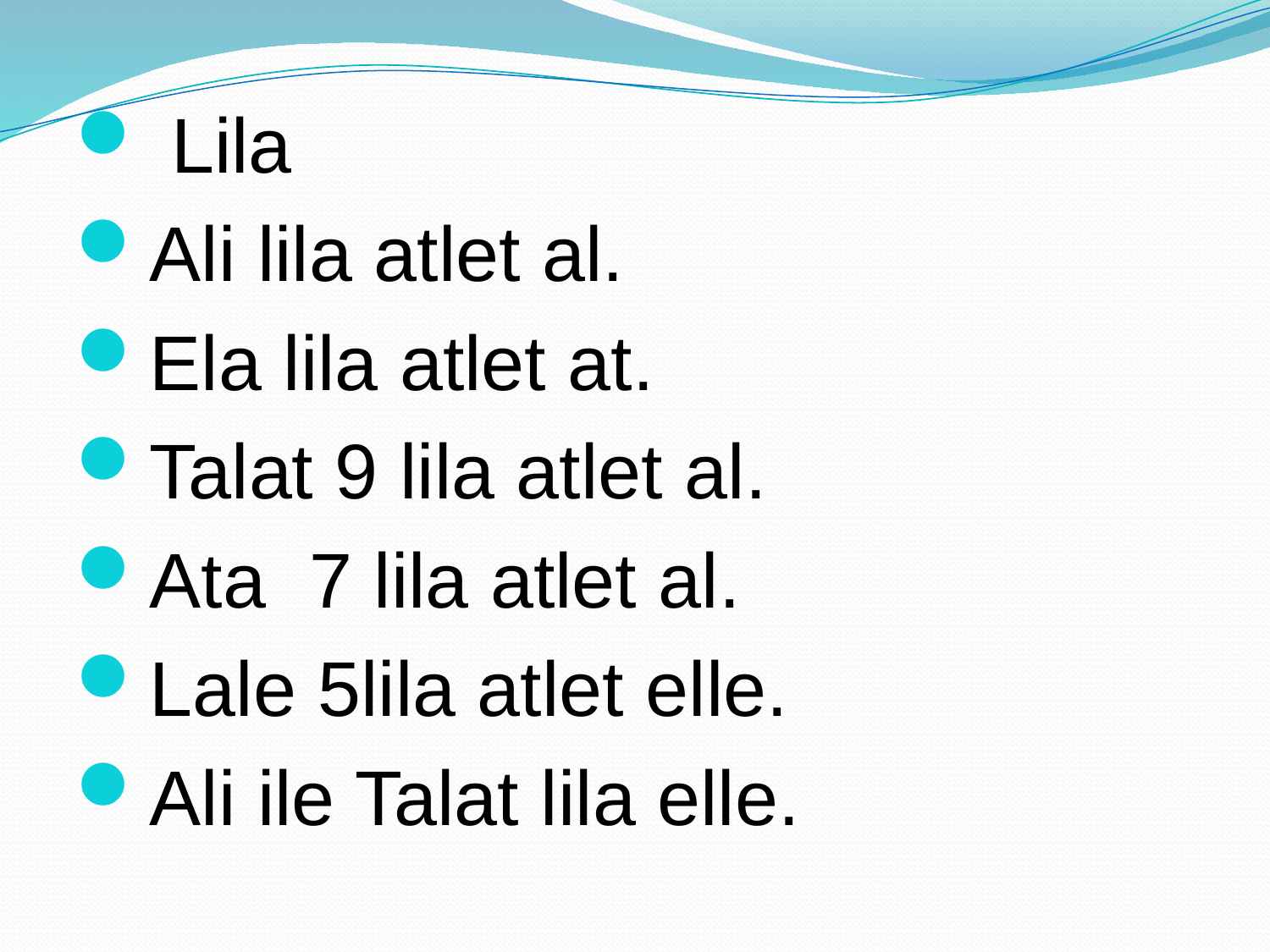

Lila
Ali lila atlet al.
Ela lila atlet at.
Talat 9 lila atlet al.
Ata  7 lila atlet al.
Lale 5lila atlet elle.
Ali ile Talat lila elle.